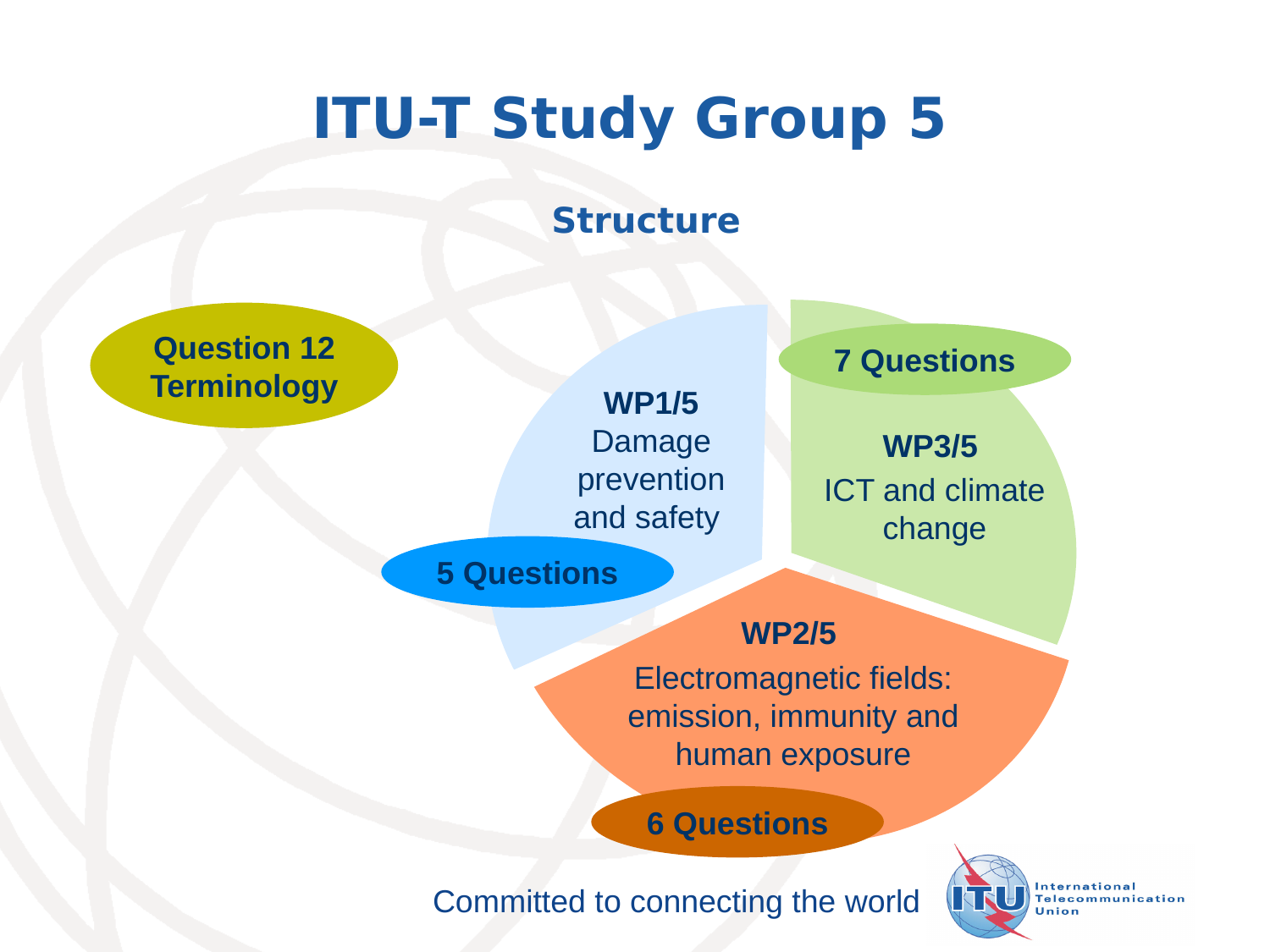

ITU-T Study Group 5
Structure

Question 12 Terminology
7 Questions
WP1/5
Damage prevention and safety
WP3/5
ICT and climate change
5 Questions
WP2/5
Electromagnetic fields: emission, immunity and human exposure
6 Questions